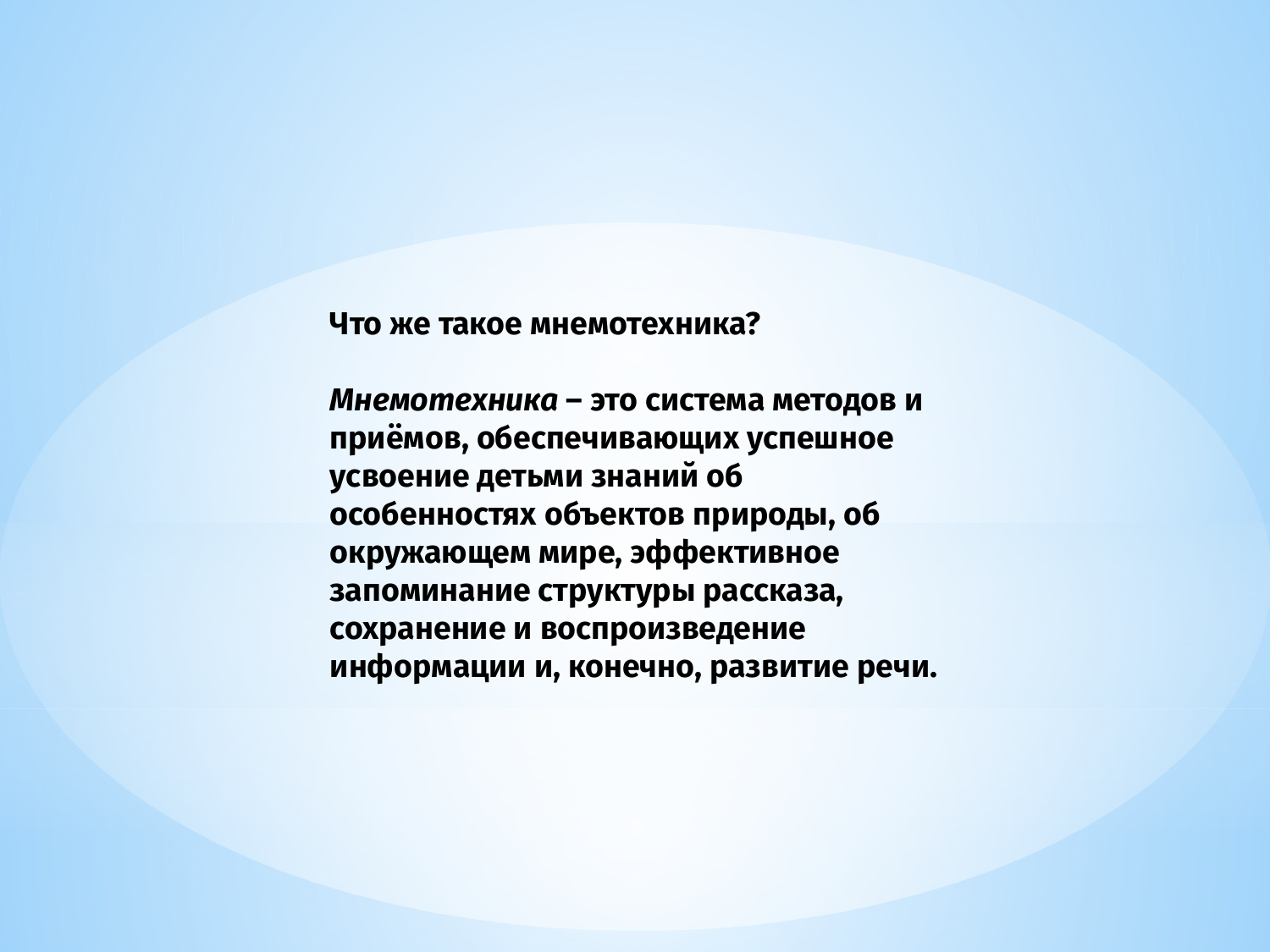

Что же такое мнемотехника?

Мнемотехника – это система методов и приёмов, обеспечивающих успешное усвоение детьми знаний об особенностях объектов природы, об окружающем мире, эффективное запоминание структуры рассказа, сохранение и воспроизведение информации и, конечно, развитие речи.